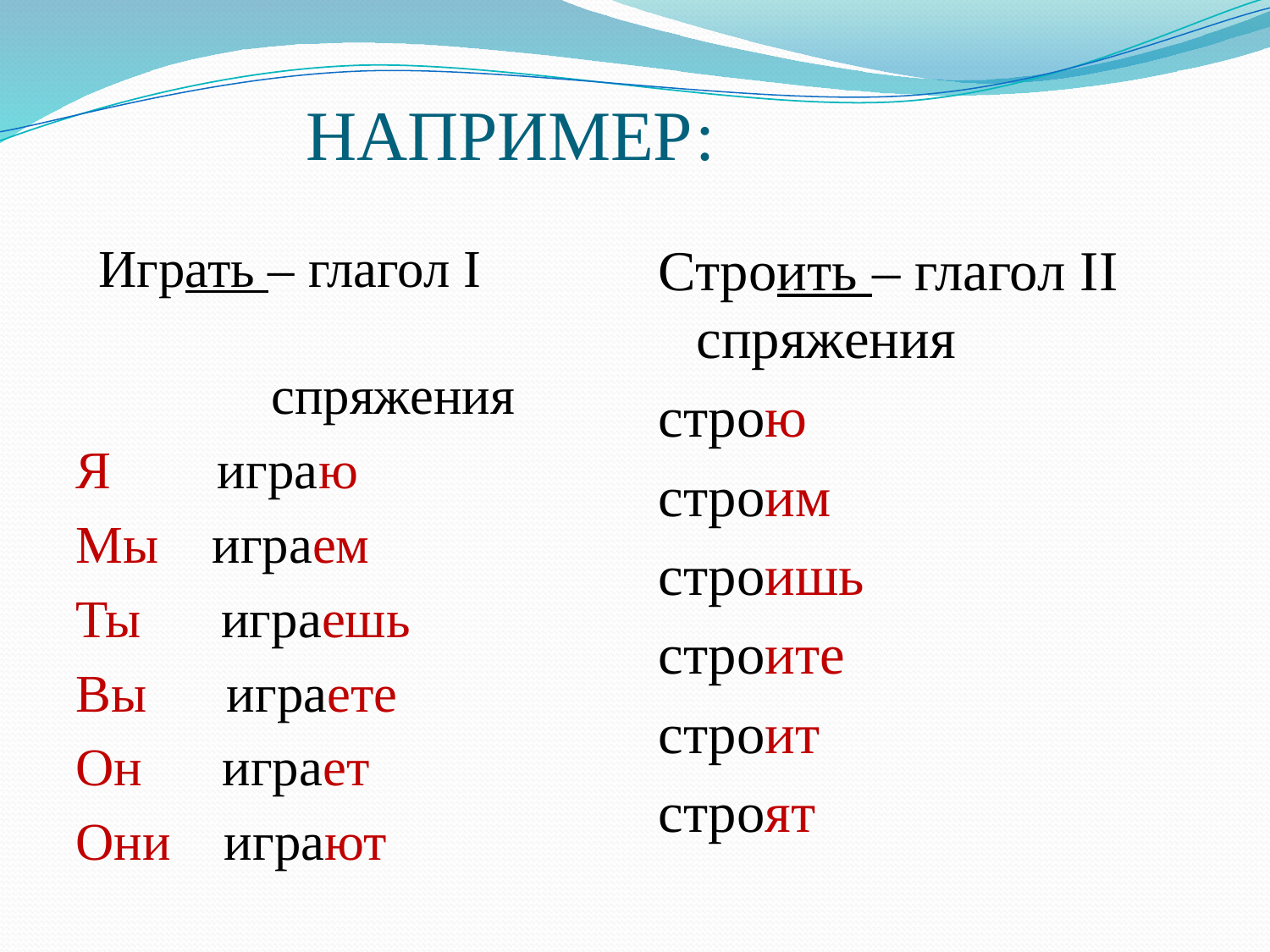

# НАПРИМЕР:
  Играть – глагол I                                                            спряжения
Я        играю
Мы    играем
Ты      играешь
Вы      играете
Он      играет
Они    играют

Строить – глагол II спряжения
строю
строим
строишь
строите
строит
строят